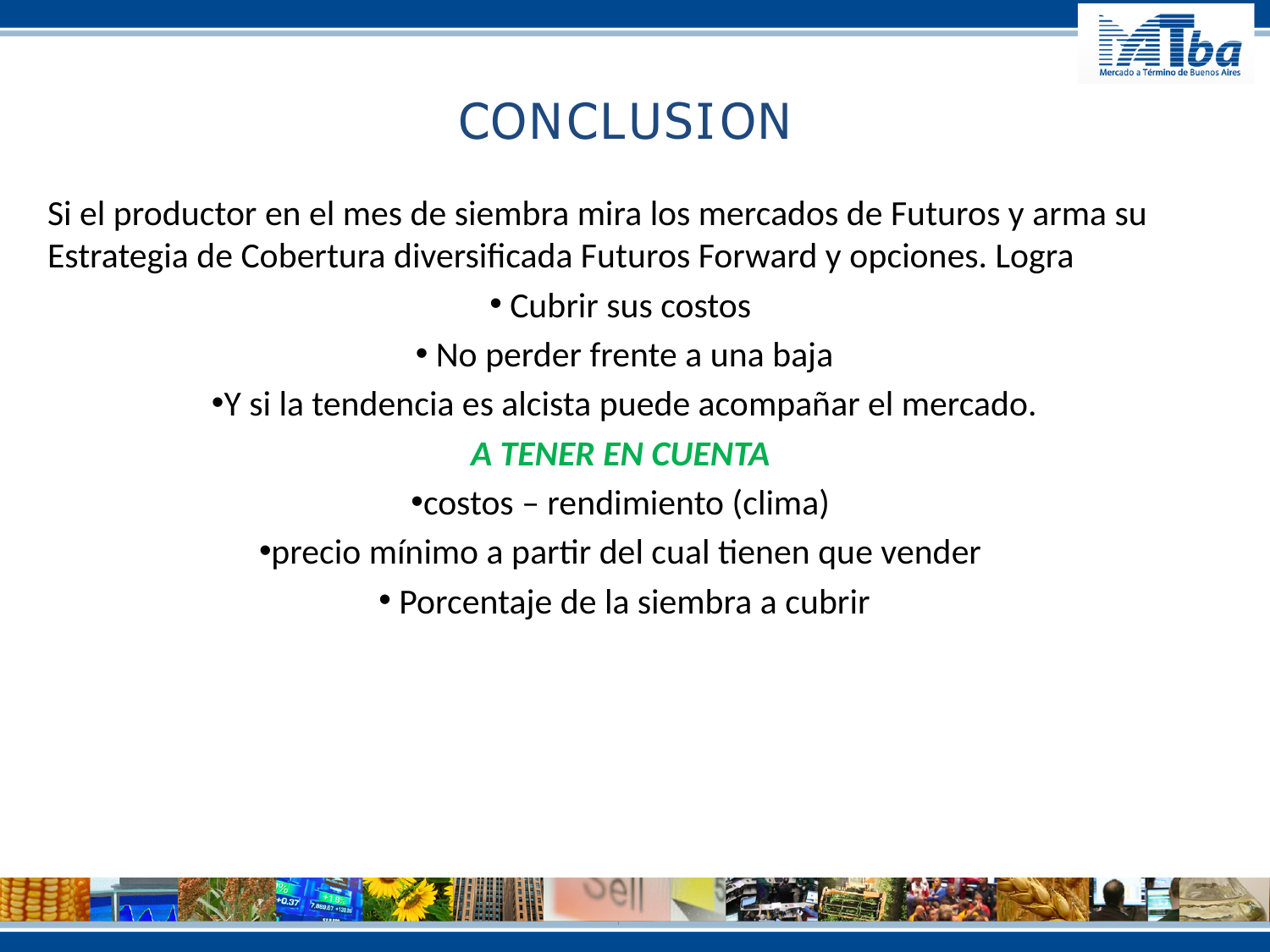

CONCLUSION
Si el productor en el mes de siembra mira los mercados de Futuros y arma su Estrategia de Cobertura diversificada Futuros Forward y opciones. Logra
 Cubrir sus costos
 No perder frente a una baja
Y si la tendencia es alcista puede acompañar el mercado.
A TENER EN CUENTA
costos – rendimiento (clima)
precio mínimo a partir del cual tienen que vender
 Porcentaje de la siembra a cubrir